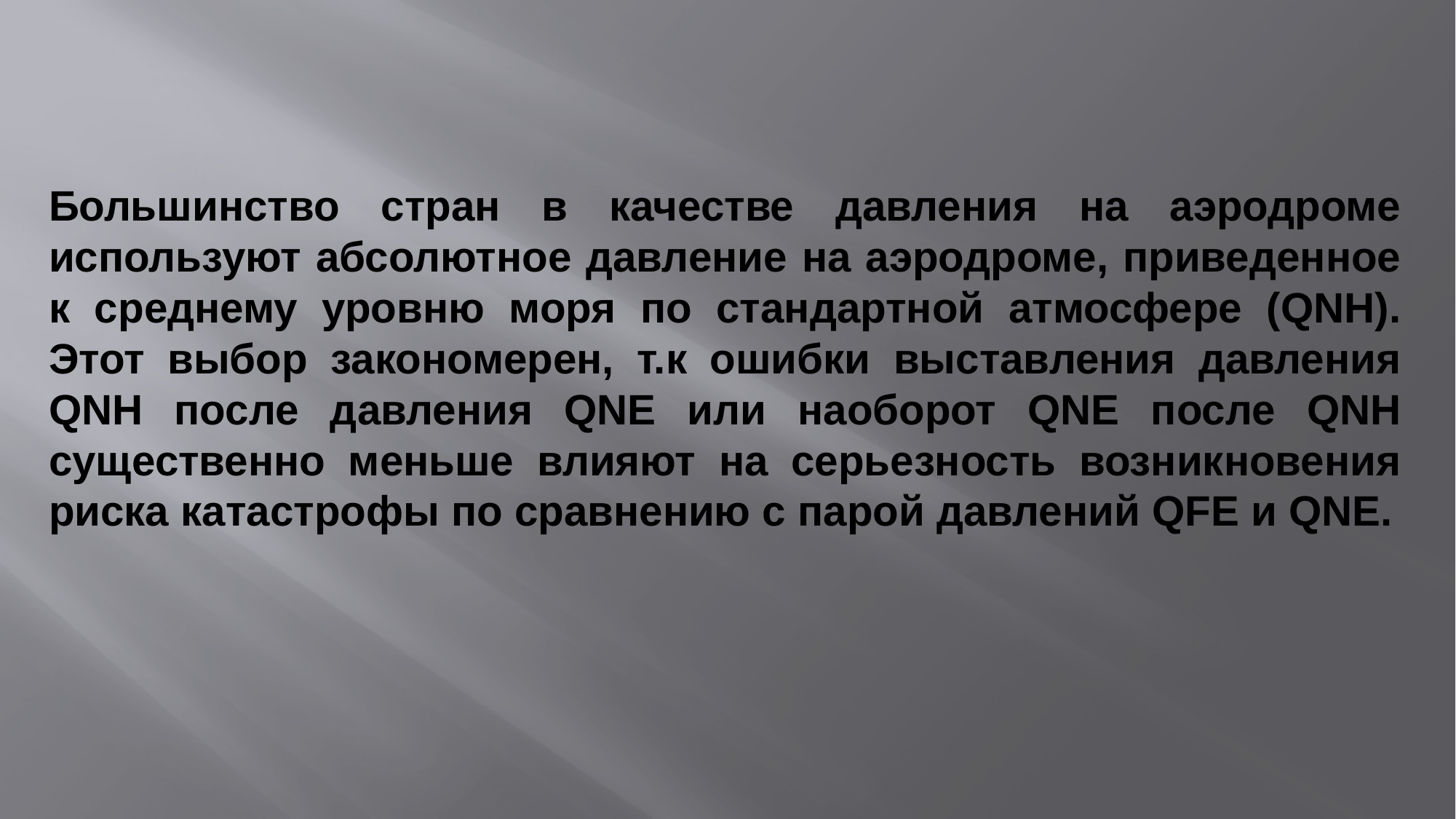

# Большинство стран в качестве давления на аэродроме используют абсолютное давление на аэродроме, приведенное к среднему уровню моря по стандартной атмосфере (QNH). Этот выбор закономерен, т.к ошибки выставления давления QNH после давления QNE или наоборот QNE после QNH существенно меньше влияют на серьезность возникновения риска катастрофы по сравнению с парой давлений QFE и QNE.